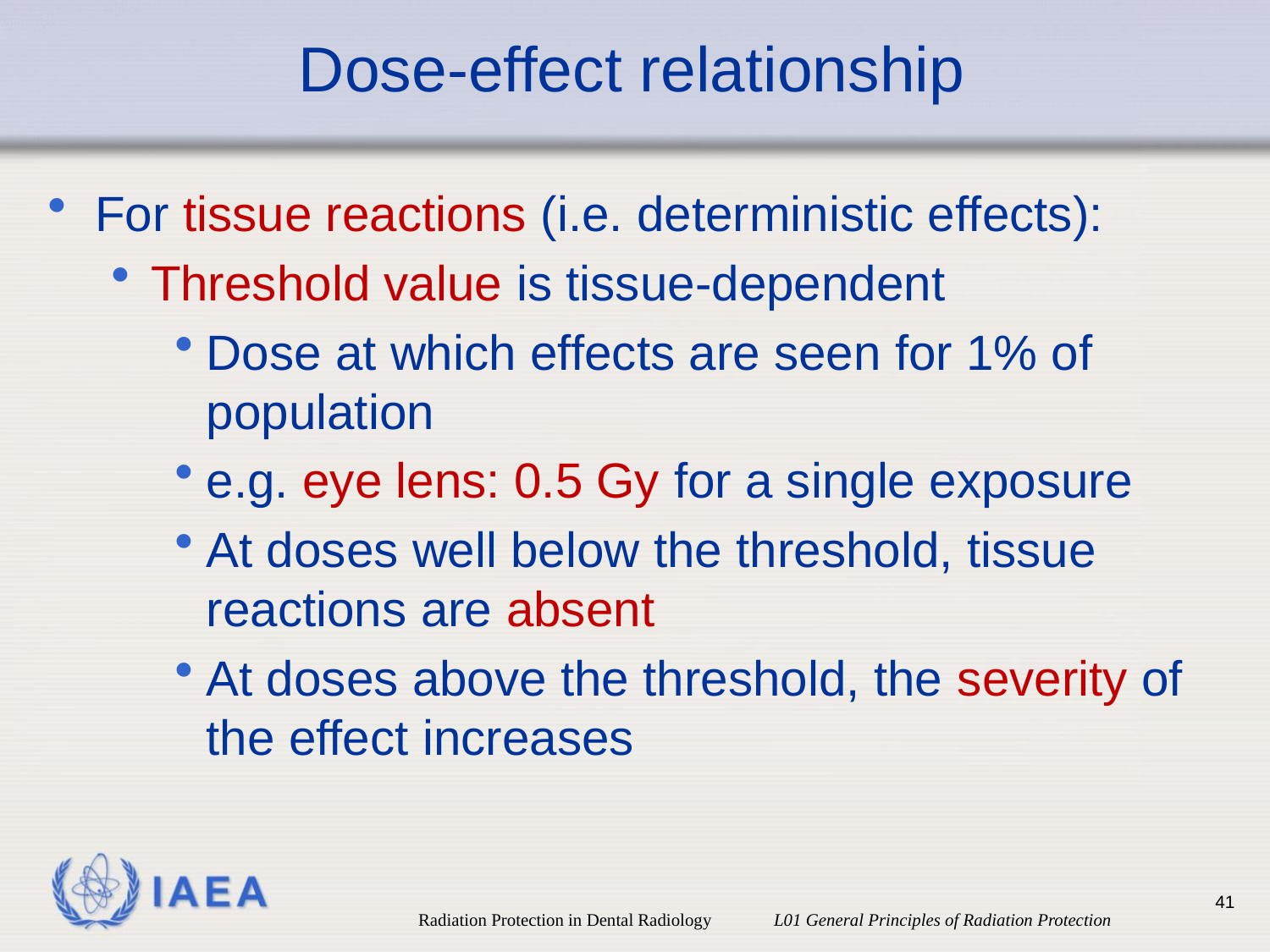

# Dose-effect relationship
For tissue reactions (i.e. deterministic effects):
Threshold value is tissue-dependent
Dose at which effects are seen for 1% of population
e.g. eye lens: 0.5 Gy for a single exposure
At doses well below the threshold, tissue reactions are absent
At doses above the threshold, the severity of the effect increases

41
Radiation Protection in Dental Radiology              L01 General Principles of Radiation Protection